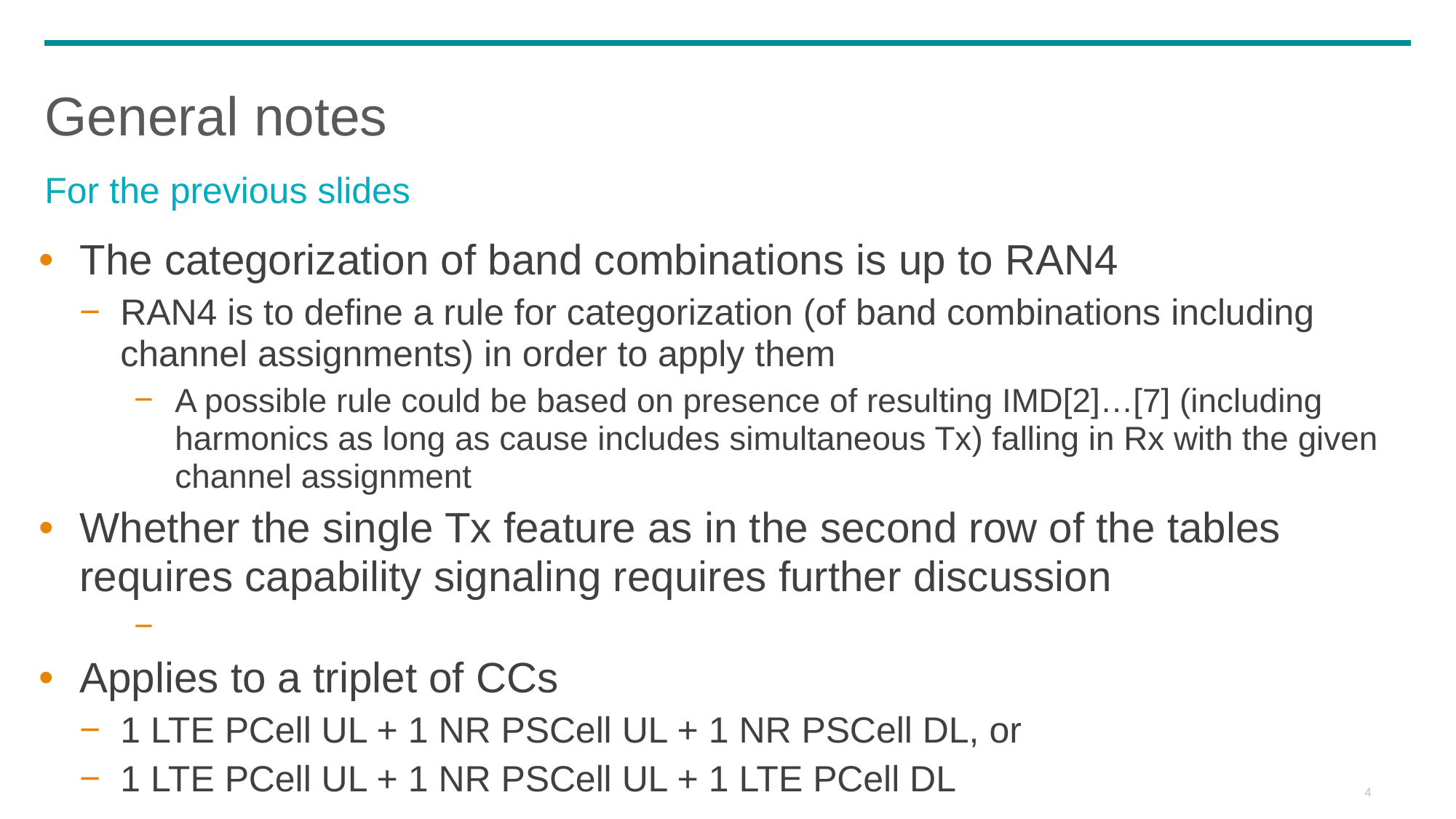

# General notes
For the previous slides
The categorization of band combinations is up to RAN4
RAN4 is to define a rule for categorization (of band combinations including channel assignments) in order to apply them
A possible rule could be based on presence of resulting IMD[2]…[7] (including harmonics as long as cause includes simultaneous Tx) falling in Rx with the given channel assignment
Whether the single Tx feature as in the second row of the tables requires capability signaling requires further discussion

Applies to a triplet of CCs
1 LTE PCell UL + 1 NR PSCell UL + 1 NR PSCell DL, or
1 LTE PCell UL + 1 NR PSCell UL + 1 LTE PCell DL